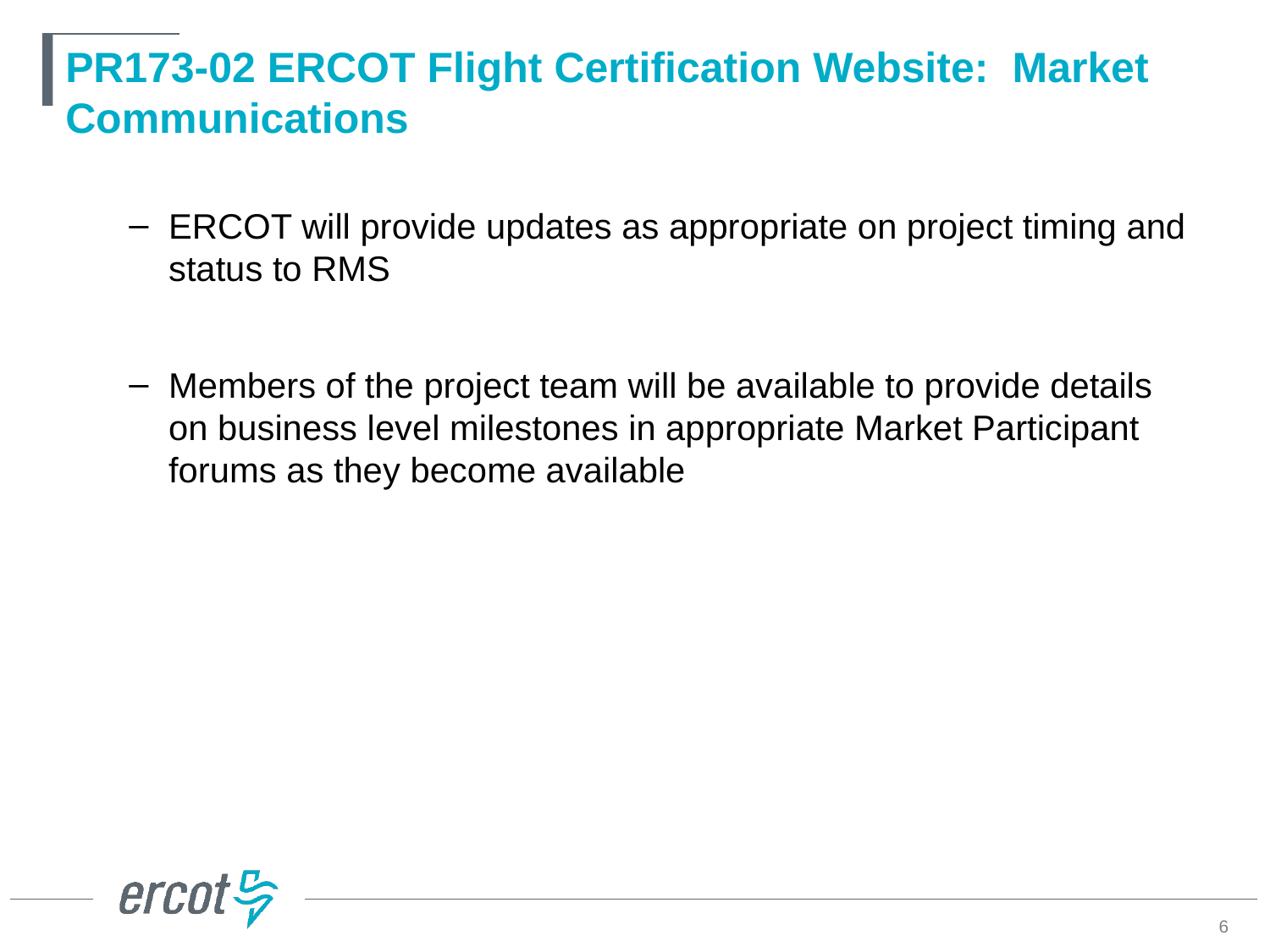

# PR173-02 ERCOT Flight Certification Website:  Market Communications

ERCOT will provide updates as appropriate on project timing and status to RMS

Members of the project team will be available to provide details on business level milestones in appropriate Market Participant forums as they become available